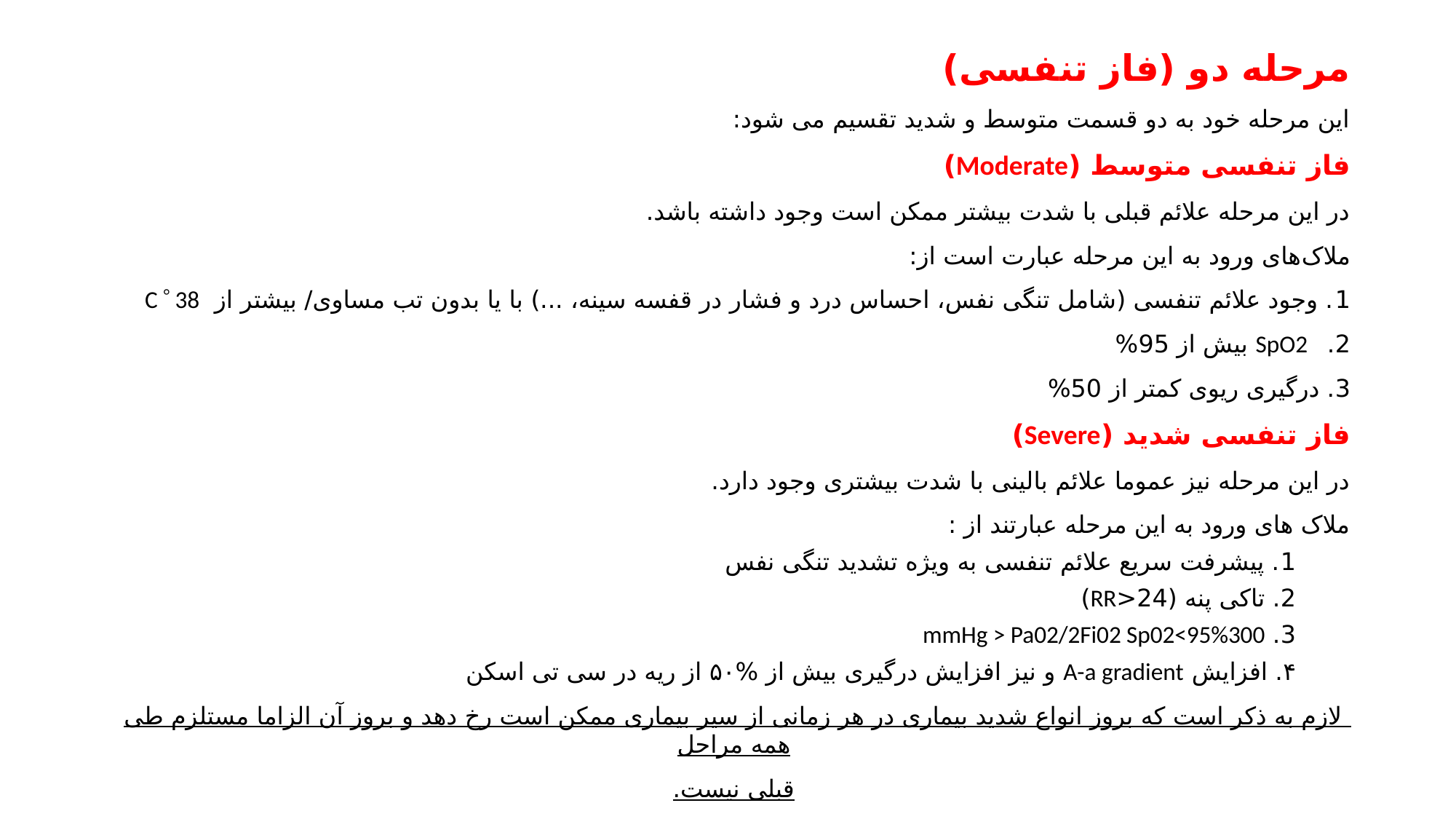

مرحله دو (فاز تنفسی)
این مرحله خود به دو قسمت متوسط و شدید تقسیم می شود:
فاز تنفسی متوسط (Moderate)
در این مرحله علائم قبلی با شدت بیشتر ممکن است وجود داشته باشد.
ملاک‌های ورود به این مرحله عبارت است از:
	1. وجود علائم تنفسی (شامل تنگی نفس، احساس درد و فشار در قفسه سینه، ...) با یا بدون تب مساوی/ بیشتر از  C ° 38
	2. SpO2  بیش از 95%
	3. درگیری ریوی کمتر از 50%
فاز تنفسی شدید (Severe)
در این مرحله نیز عموما علائم بالینی با شدت بیشتری وجود دارد.
ملاک های ورود به این مرحله عبارتند از :
1. پیشرفت سریع علائم تنفسی به ویژه تشدید تنگی نفس
2. تاکی پنه (24<RR)
3. mmHg > Pa02/2Fi02 Sp02<95%300
۴. افزایش A-a gradient و نیز افزایش درگیری بیش از %۵۰ از ریه در سی تی اسکن
لازم به ذکر است که بروز انواع شدید بیماری در هر زمانی از سیر بیماری ممکن است رخ دهد و بروز آن الزاما مستلزم طی همه مراحل
قبلی نیست.